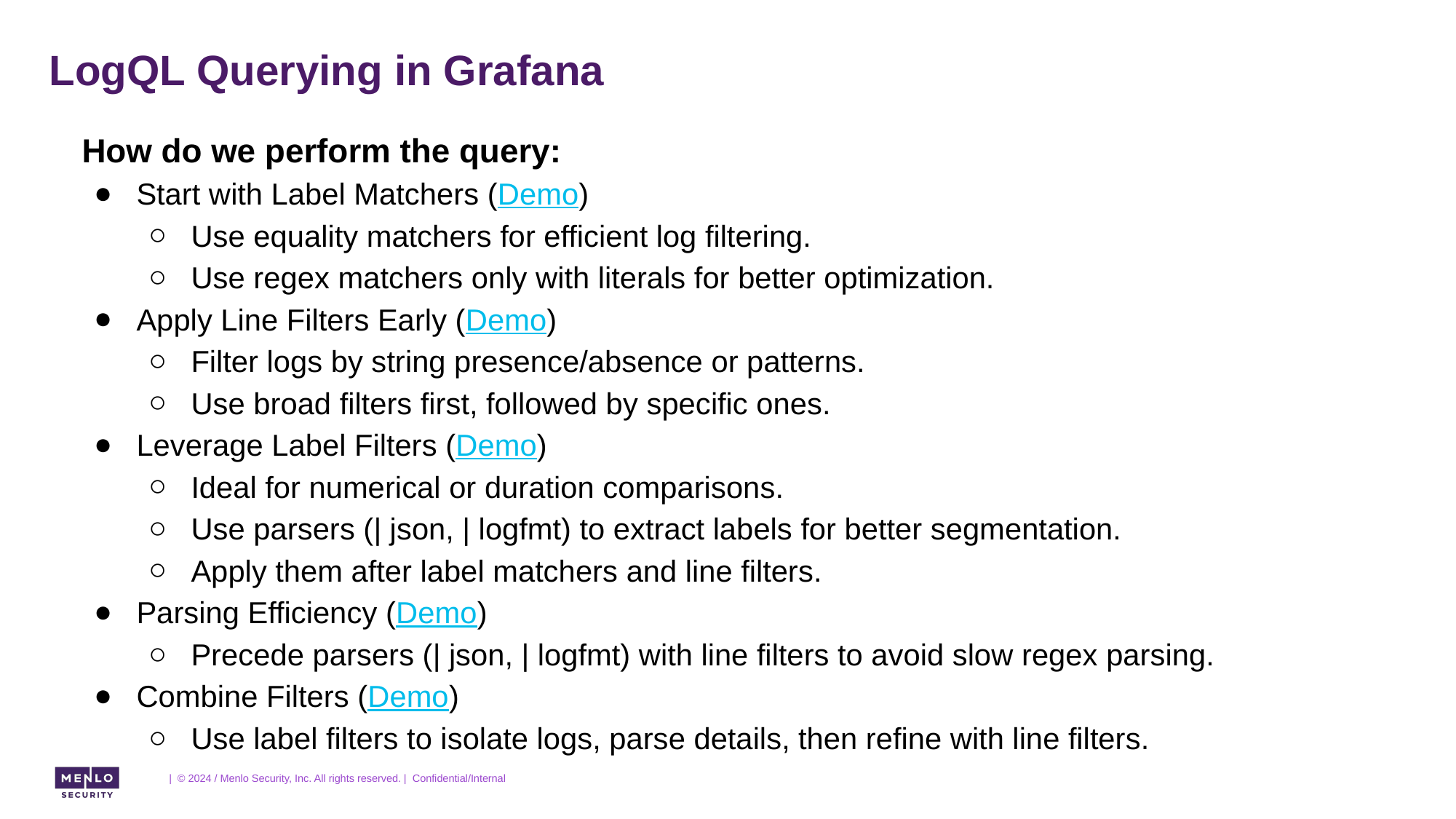

# LogQL Querying in Grafana
How do we perform the query:
Start with Label Matchers (Demo)
Use equality matchers for efficient log filtering.
Use regex matchers only with literals for better optimization.
Apply Line Filters Early (Demo)
Filter logs by string presence/absence or patterns.
Use broad filters first, followed by specific ones.
Leverage Label Filters (Demo)
Ideal for numerical or duration comparisons.
Use parsers (| json, | logfmt) to extract labels for better segmentation.
Apply them after label matchers and line filters.
Parsing Efficiency (Demo)
Precede parsers (| json, | logfmt) with line filters to avoid slow regex parsing.
Combine Filters (Demo)
Use label filters to isolate logs, parse details, then refine with line filters.

|  © 2024 / Menlo Security, Inc. All rights reserved. |  Confidential/Internal